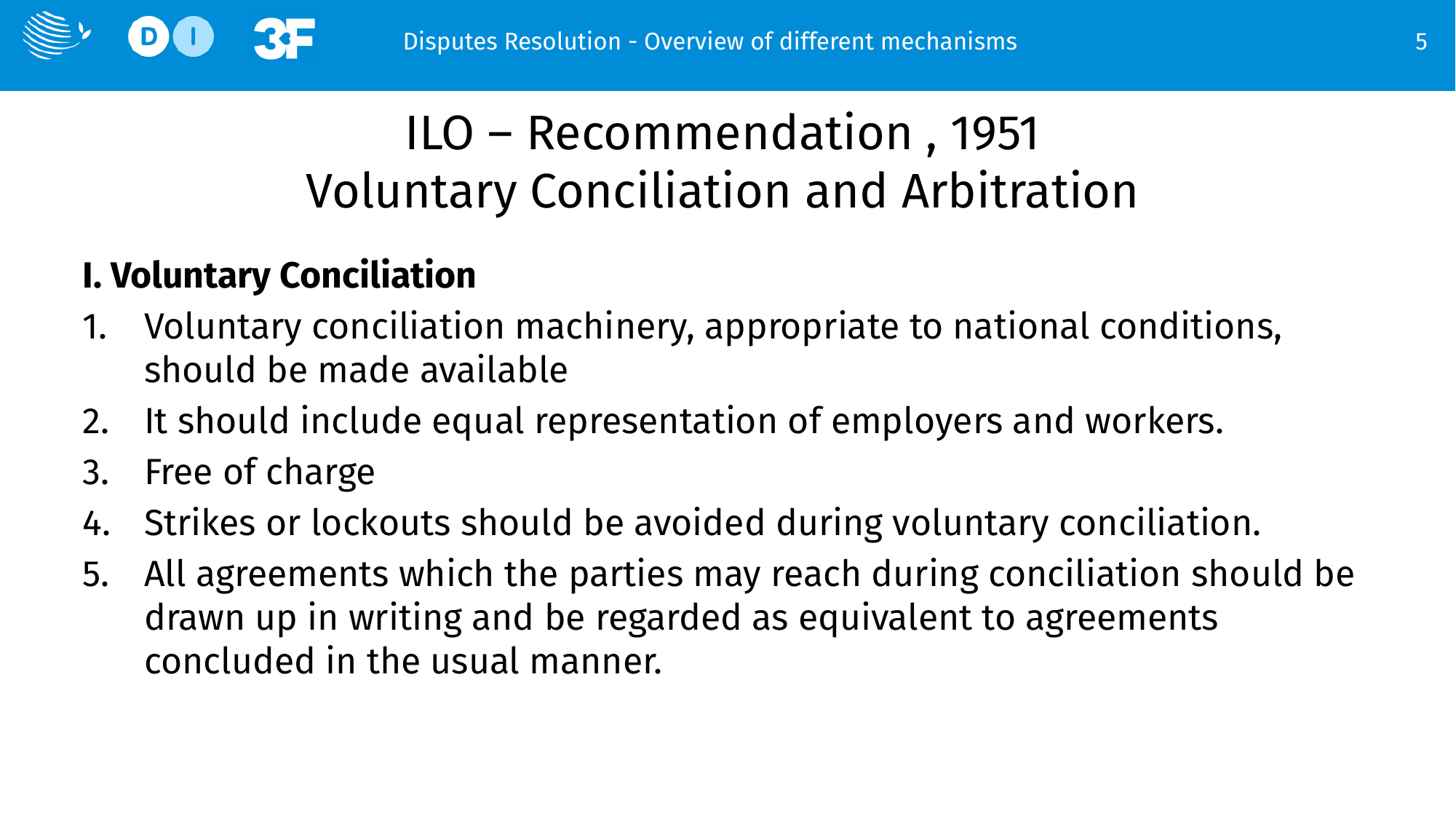

Disputes Resolution - Overview of different mechanisms
5
# ILO – Recommendation , 1951 Voluntary Conciliation and Arbitration
I. Voluntary Conciliation
Voluntary conciliation machinery, appropriate to national conditions, should be made available
It should include equal representation of employers and workers.
Free of charge
Strikes or lockouts should be avoided during voluntary conciliation.
All agreements which the parties may reach during conciliation should be drawn up in writing and be regarded as equivalent to agreements concluded in the usual manner.